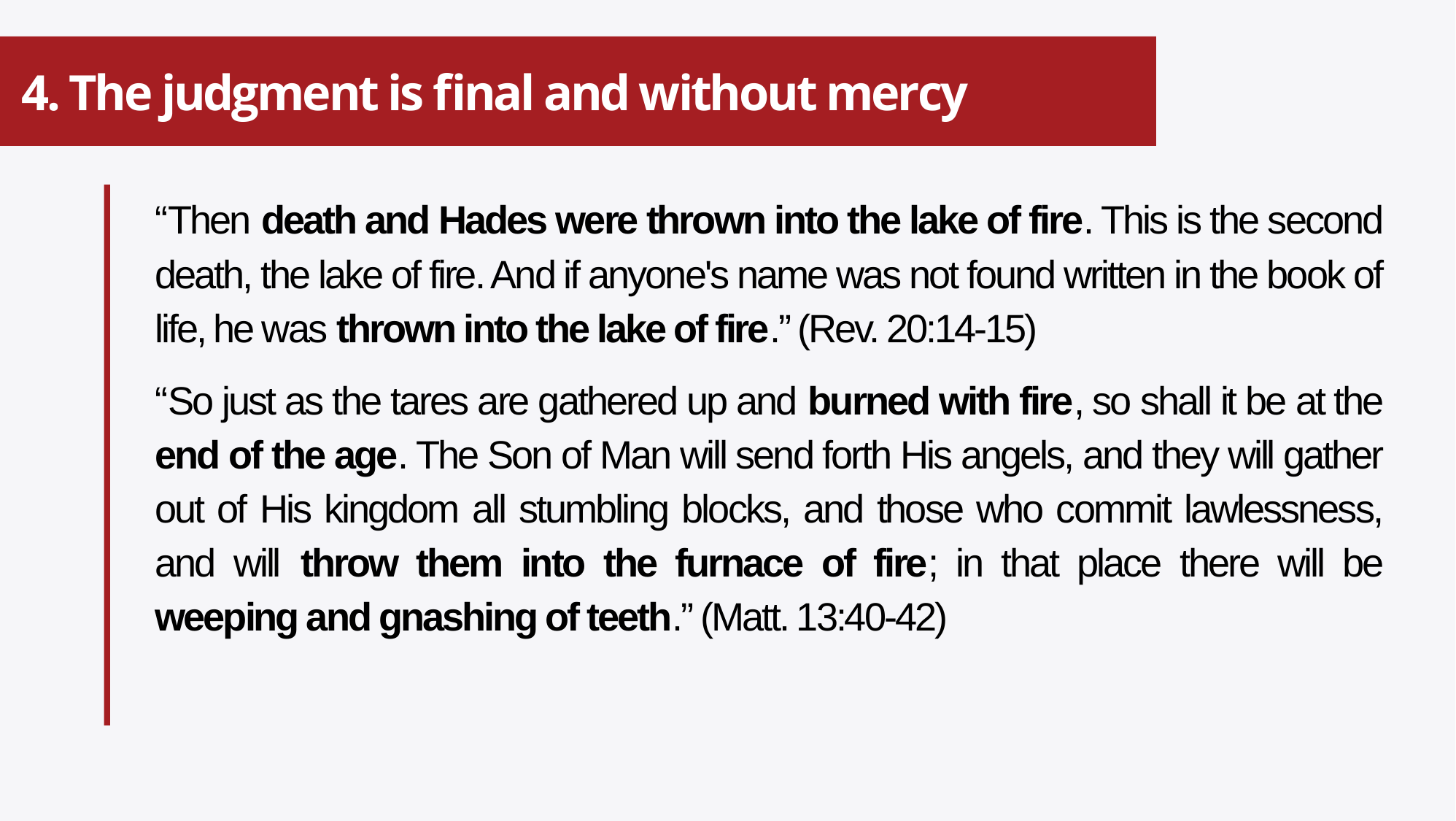

# 4. The judgment is final and without mercy
“Then death and Hades were thrown into the lake of fire. This is the second death, the lake of fire. And if anyone's name was not found written in the book of life, he was thrown into the lake of fire.” (Rev. 20:14-15)
“So just as the tares are gathered up and burned with fire, so shall it be at the end of the age. The Son of Man will send forth His angels, and they will gather out of His kingdom all stumbling blocks, and those who commit lawlessness, and will throw them into the furnace of fire; in that place there will be weeping and gnashing of teeth.” (Matt. 13:40-42)